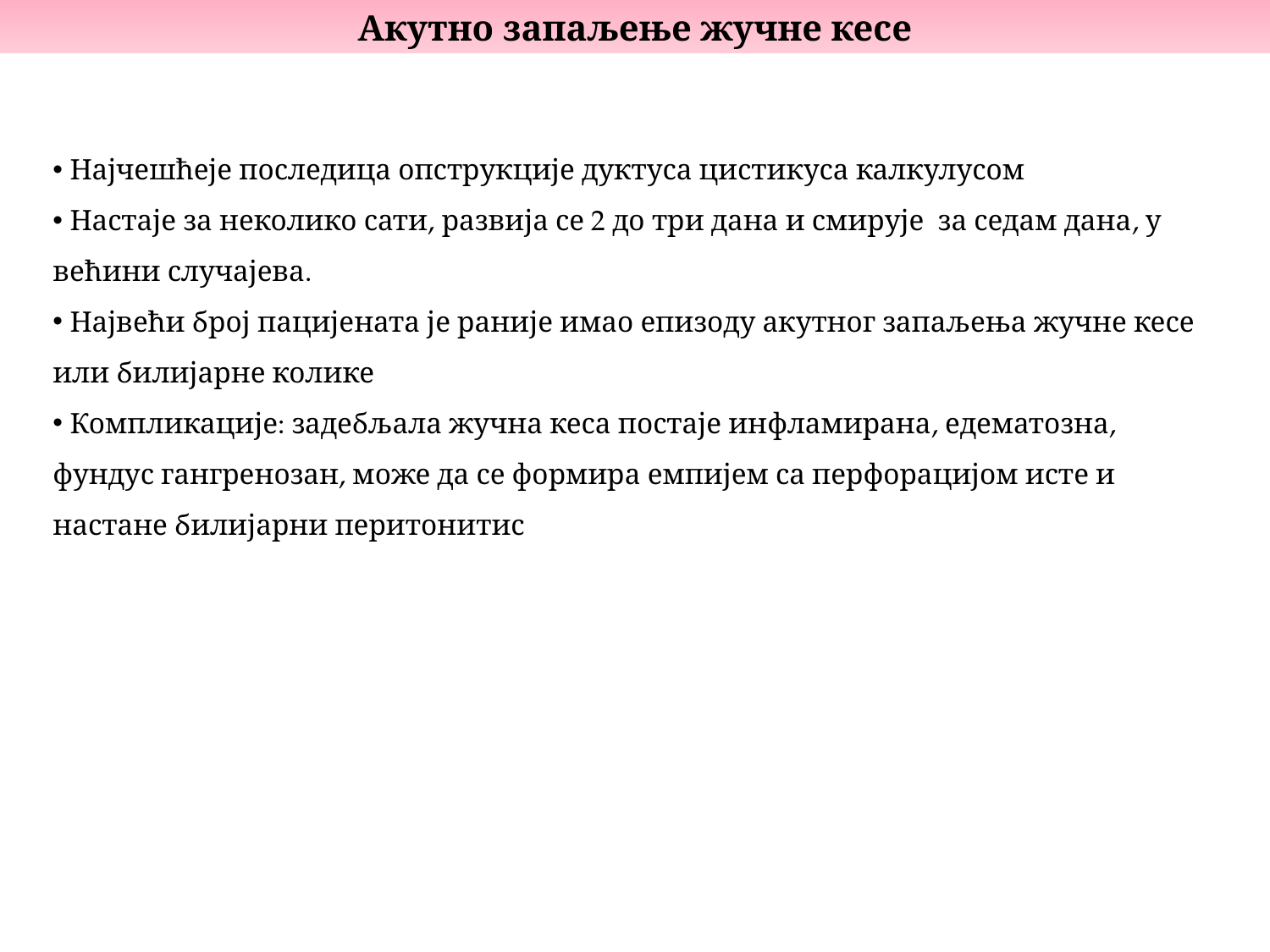

Акутно запаљење жучне кесе

 Најчешћеје последица опструкције дуктуса цистикуса калкулусом
 Настаје за неколико сати, развија се 2 до три дана и смирује  за седам дана, у већини случајева.
 Највећи број пацијената је раније имао епизоду акутног запаљења жучне кесе или билијарне колике
 Компликације: задебљала жучна кеса постаје инфламирана, едематозна, фундус гангренозан, може да се формира емпијем са перфорацијом исте и настане билијарни перитонитис